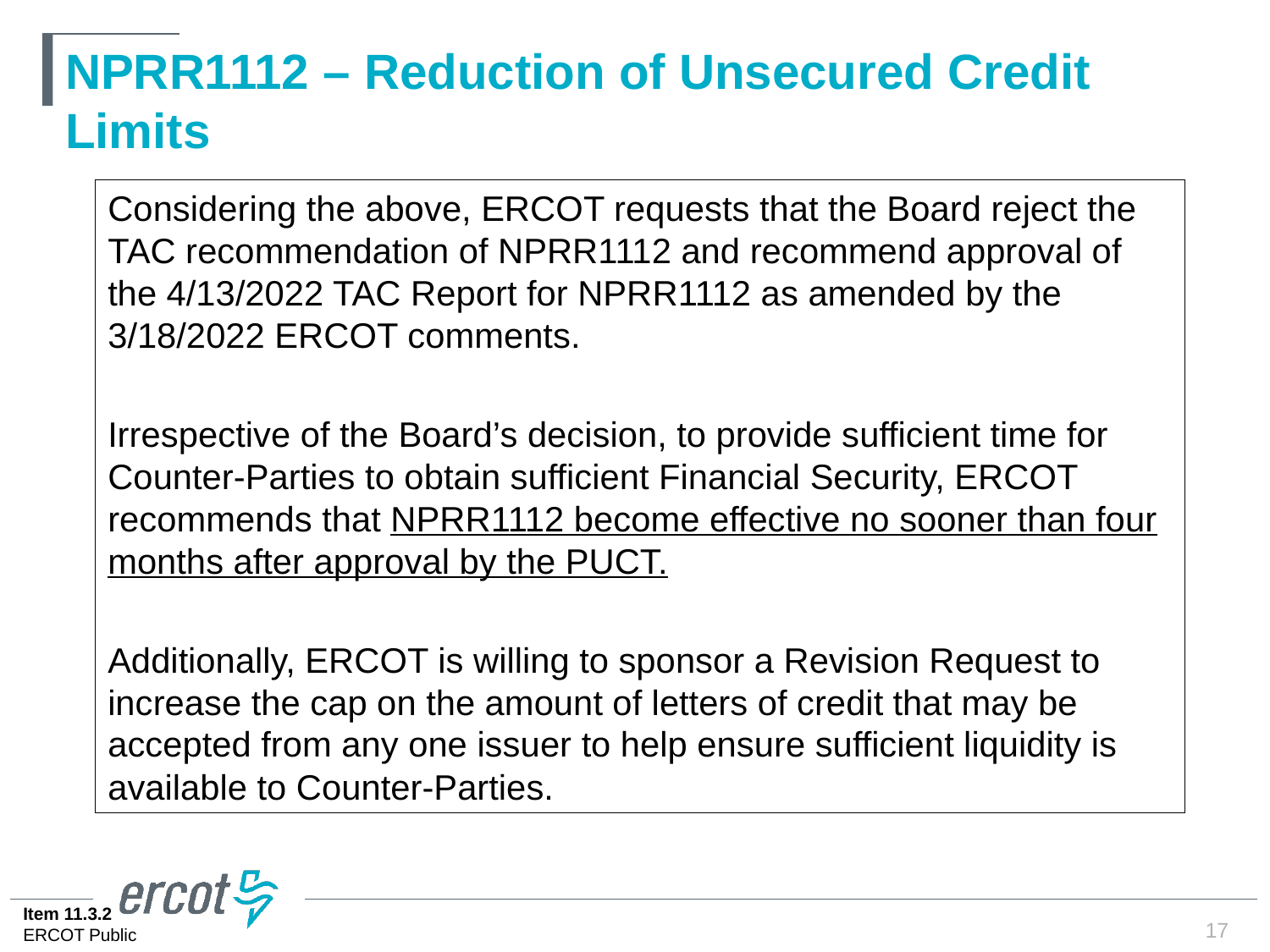

# NPRR1112 – Reduction of Unsecured Credit Limits
Considering the above, ERCOT requests that the Board reject the TAC recommendation of NPRR1112 and recommend approval of the 4/13/2022 TAC Report for NPRR1112 as amended by the 3/18/2022 ERCOT comments.

Irrespective of the Board’s decision, to provide sufficient time for Counter-Parties to obtain sufficient Financial Security, ERCOT recommends that NPRR1112 become effective no sooner than four months after approval by the PUCT.

Additionally, ERCOT is willing to sponsor a Revision Request to increase the cap on the amount of letters of credit that may be accepted from any one issuer to help ensure sufficient liquidity is available to Counter-Parties.

17